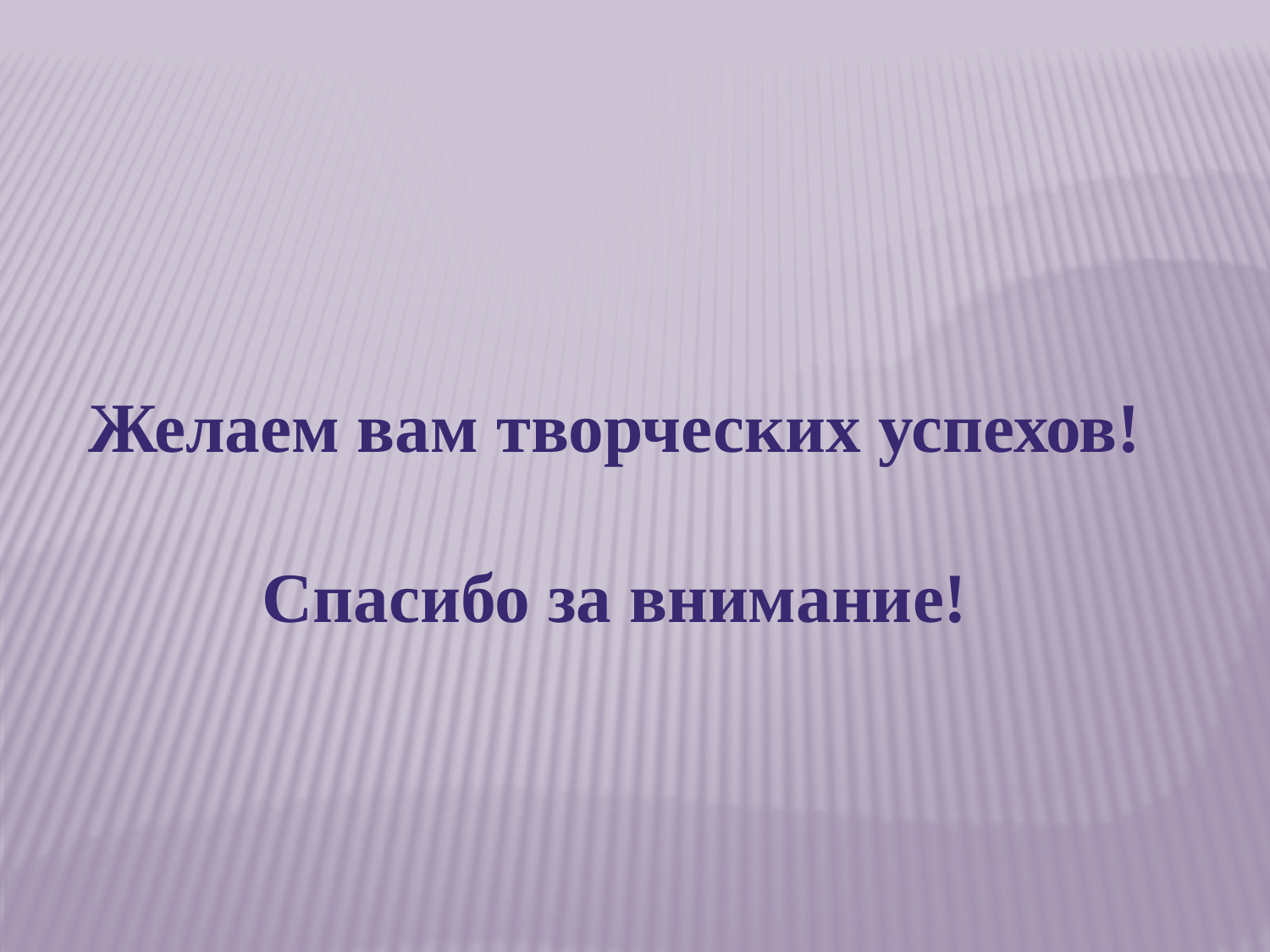

Желаем вам творческих успехов!

Спасибо за внимание!